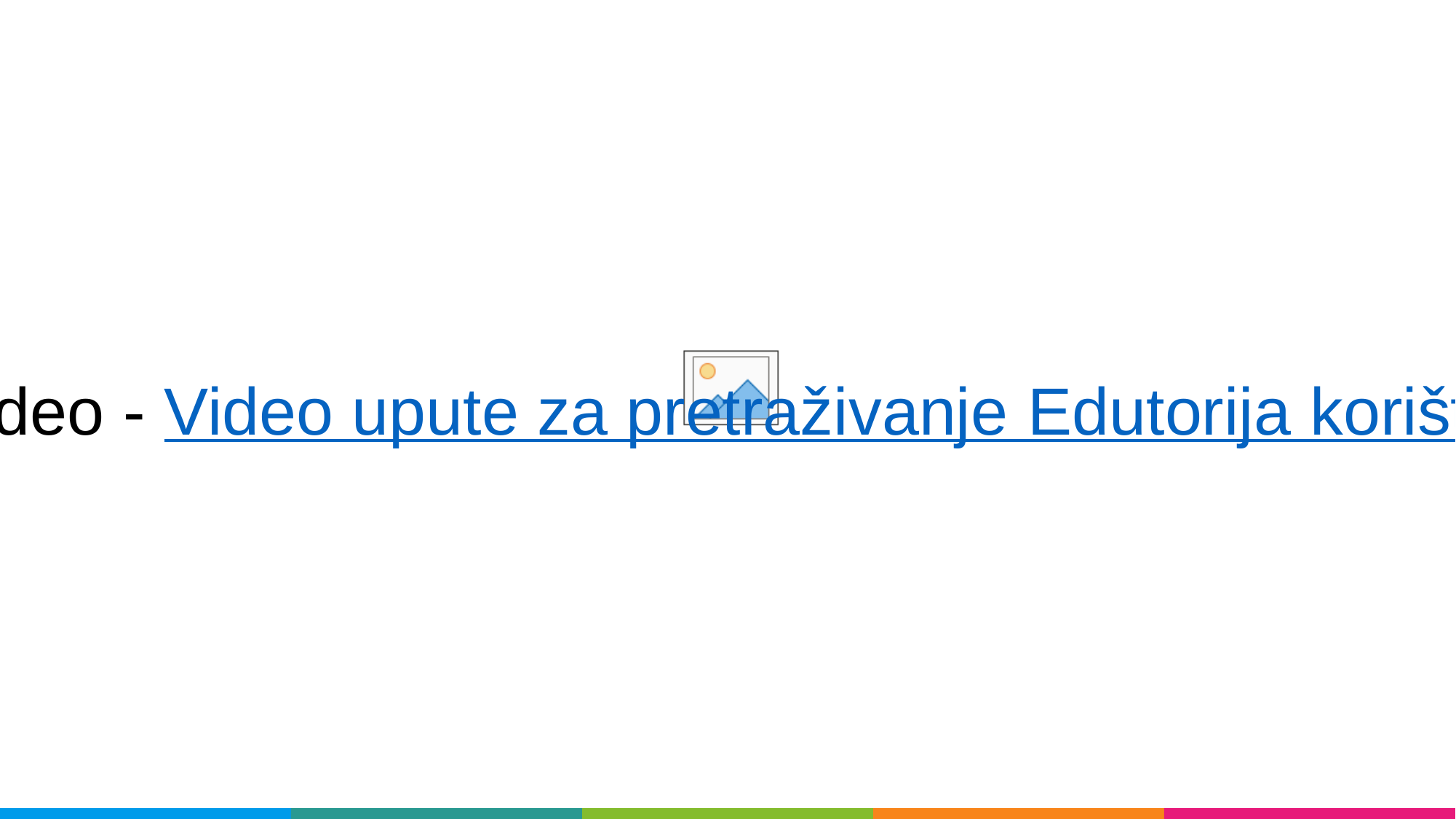

Pogledajmo video - Video upute za pretraživanje Edutorija korištenjem laptopa